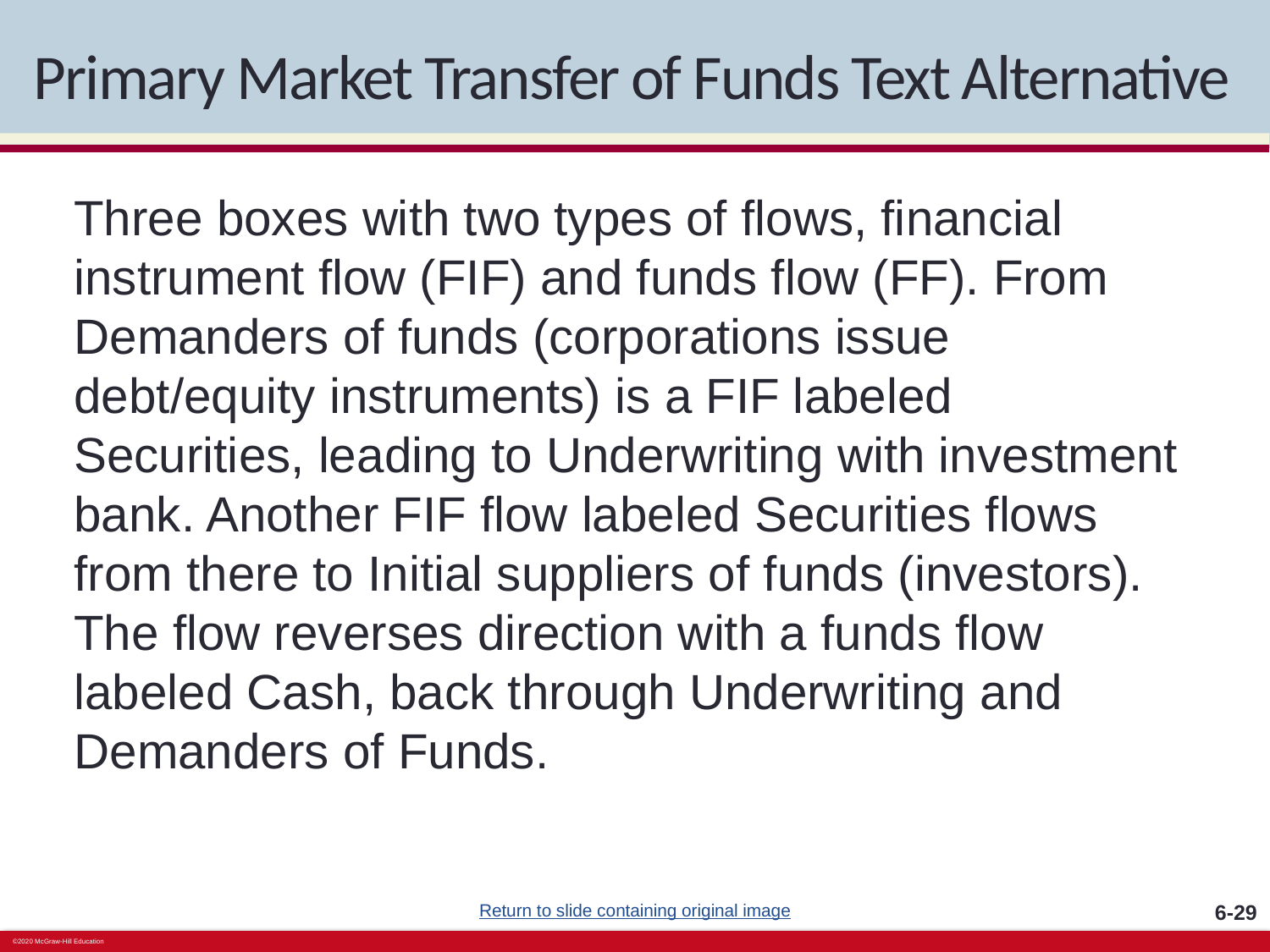

# Primary Market Transfer of Funds Text Alternative
Three boxes with two types of flows, financial instrument flow (FIF) and funds flow (FF). From Demanders of funds (corporations issue debt/equity instruments) is a FIF labeled Securities, leading to Underwriting with investment bank. Another FIF flow labeled Securities flows from there to Initial suppliers of funds (investors). The flow reverses direction with a funds flow labeled Cash, back through Underwriting and Demanders of Funds.
Return to slide containing original image